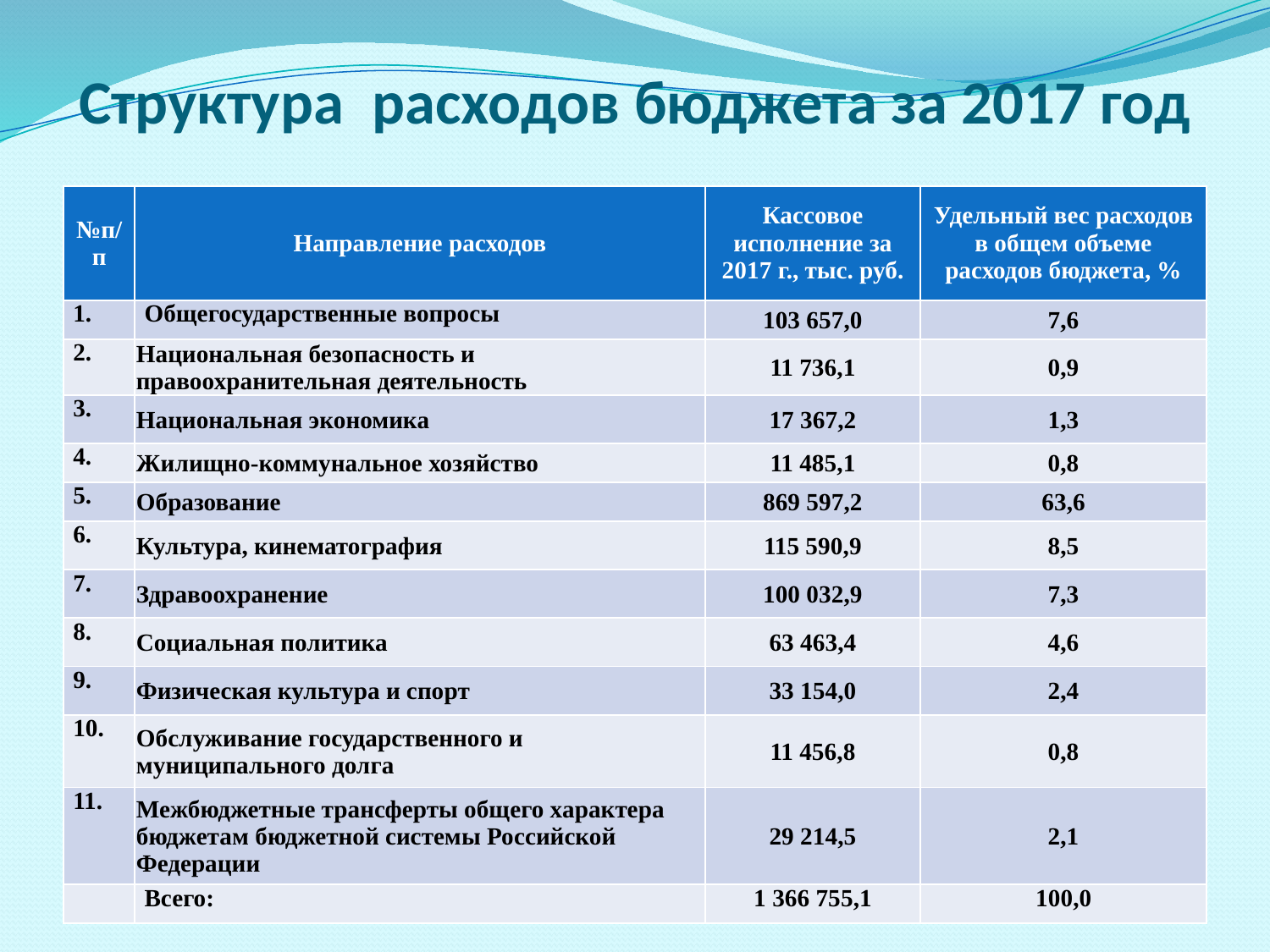

# Структура  расходов бюджета за 2017 год
| №п/п | Направление расходов | Кассовое исполнение за 2017 г., тыс. руб. | Удельный вес расходов в общем объеме расходов бюджета, % |
| --- | --- | --- | --- |
| 1. | Общегосударственные вопросы | 103 657,0 | 7,6 |
| 2. | Национальная безопасность и правоохранительная деятельность | 11 736,1 | 0,9 |
| 3. | Национальная экономика | 17 367,2 | 1,3 |
| 4. | Жилищно-коммунальное хозяйство | 11 485,1 | 0,8 |
| 5. | Образование | 869 597,2 | 63,6 |
| 6. | Культура, кинематография | 115 590,9 | 8,5 |
| 7. | Здравоохранение | 100 032,9 | 7,3 |
| 8. | Социальная политика | 63 463,4 | 4,6 |
| 9. | Физическая культура и спорт | 33 154,0 | 2,4 |
| 10. | Обслуживание государственного и муниципального долга | 11 456,8 | 0,8 |
| 11. | Межбюджетные трансферты общего характера бюджетам бюджетной системы Российской Федерации | 29 214,5 | 2,1 |
|  | Всего: | 1 366 755,1 | 100,0 |